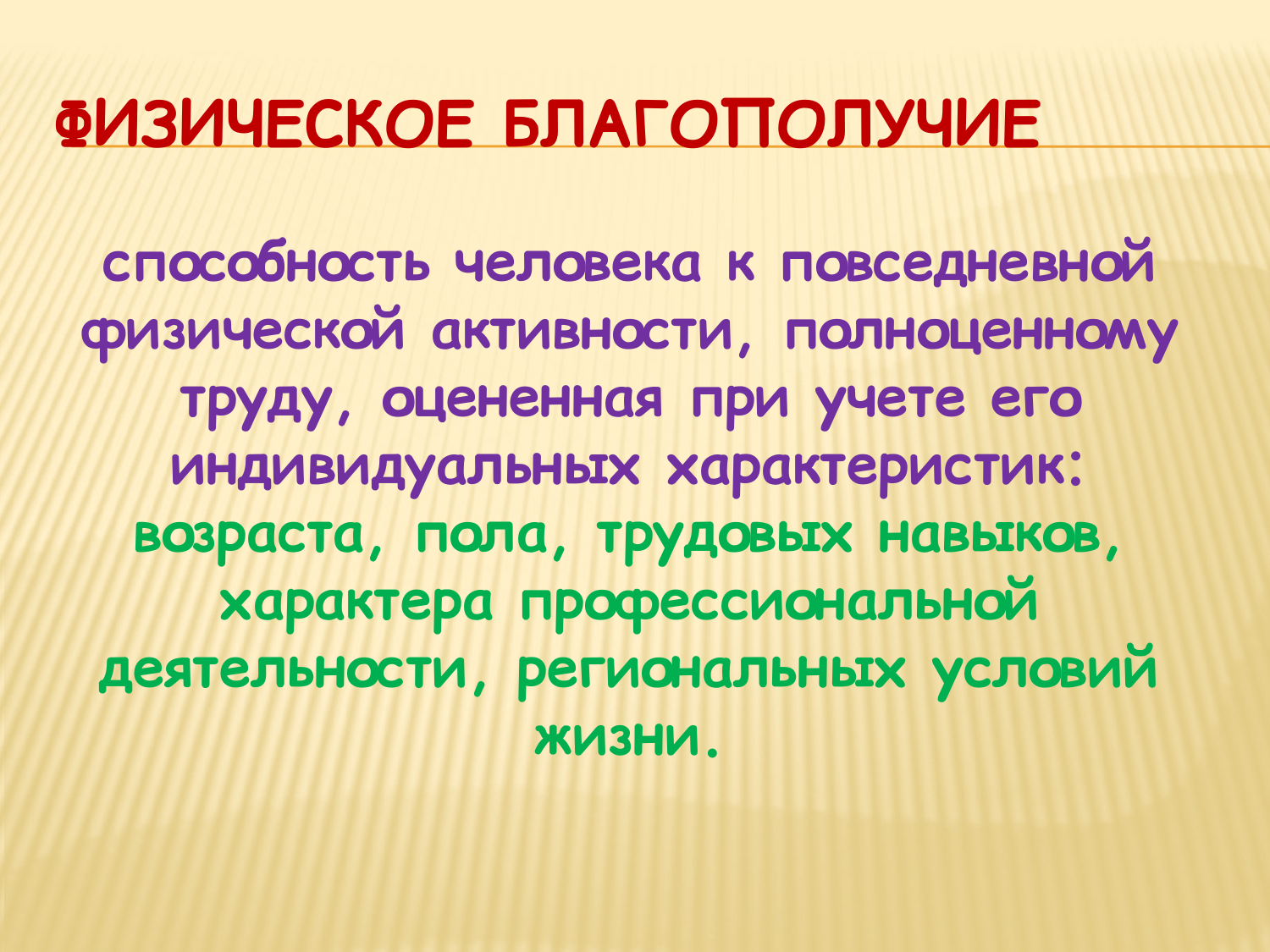

# ФИЗИЧЕСКОЕ БЛАГОПОЛУЧИЕ
способность человека к повседневной физической активности, полноценному труду, оцененная при учете его индивидуальных характеристик: возраста, пола, трудовых навыков, характера профессиональной деятельности, региональных условий жизни.